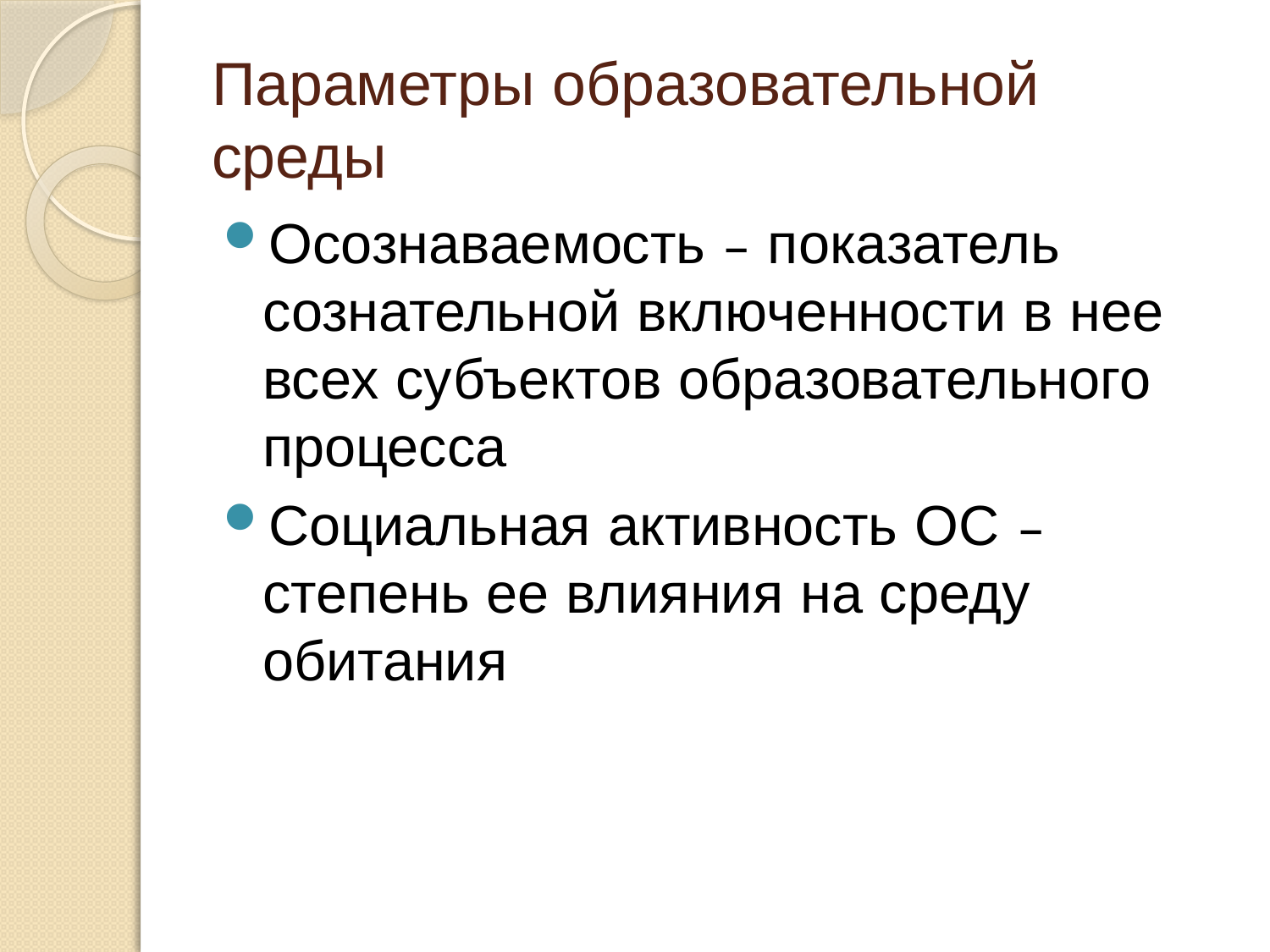

# Параметры образовательной среды
Осознаваемость – показатель сознательной включенности в нее всех субъектов образовательного процесса
Социальная активность ОС – степень ее влияния на среду обитания